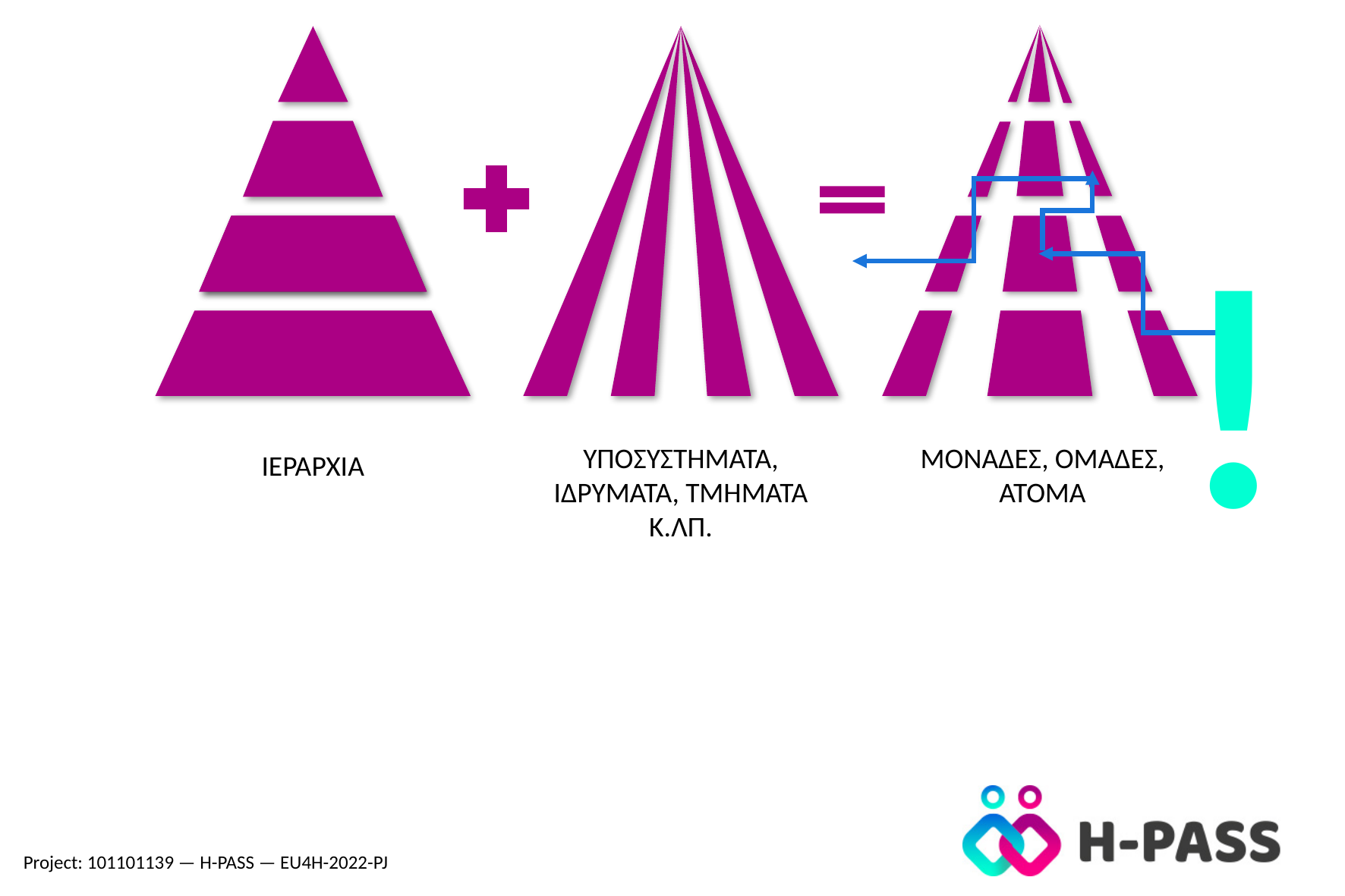

!

ΥΠΟΣΥΣΤΗΜΑΤΑ, ΙΔΡΥΜΑΤΑ, ΤΜΗΜΑΤΑ Κ.ΛΠ.
ΜΟΝΑΔΕΣ, ΟΜΑΔΕΣ, ΑΤΟΜΑ

ιεραρχια

Project: 101101139 — H-PASS — EU4H-2022-PJ